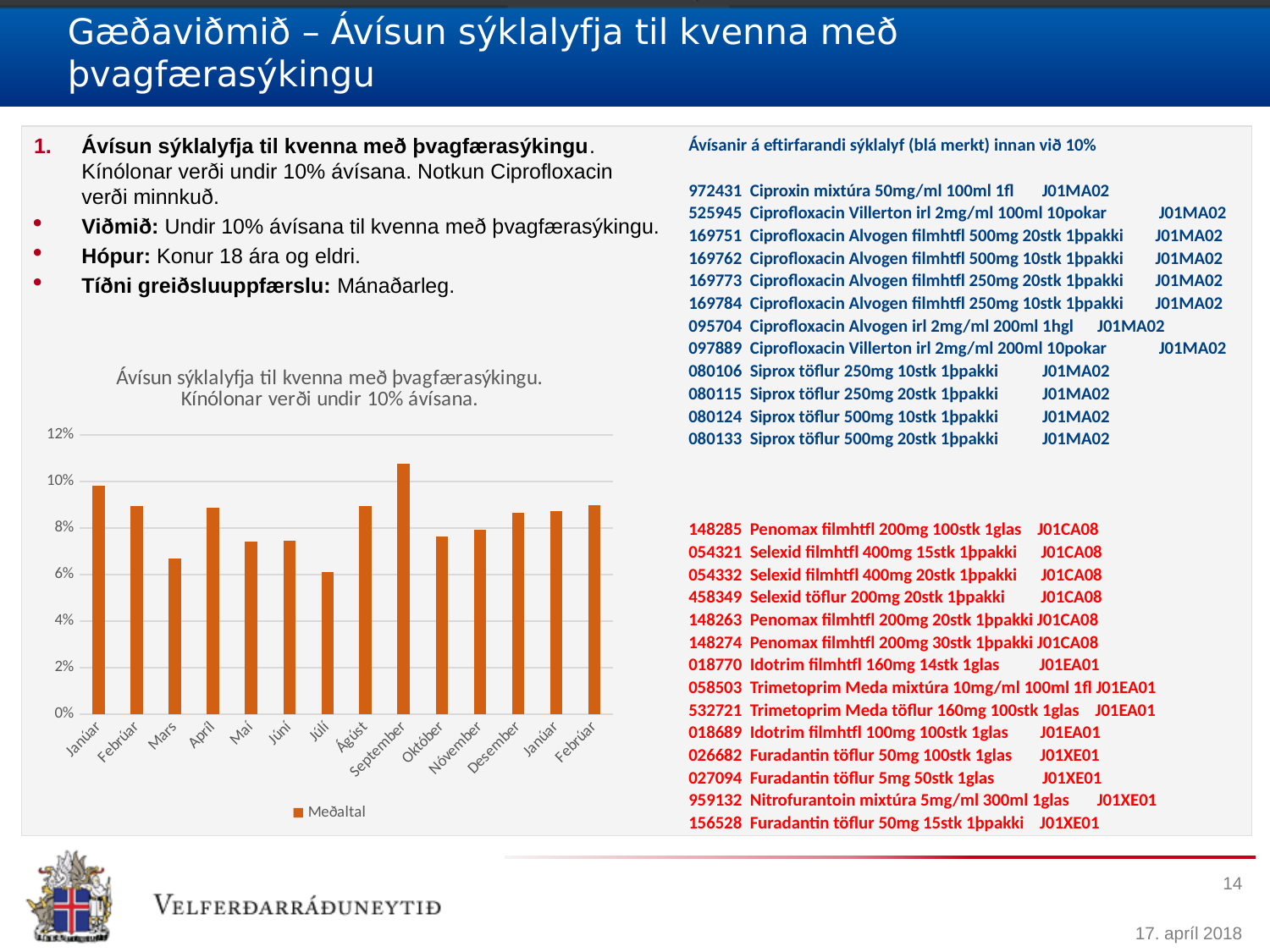

# Gæðaviðmið – Ávísun sýklalyfja til kvenna með þvagfærasýkingu
Ávísun sýklalyfja til kvenna með þvagfærasýkingu. Kínólonar verði undir 10% ávísana. Notkun Ciprofloxacin verði minnkuð.
Viðmið: Undir 10% ávísana til kvenna með þvagfærasýkingu.
Hópur: Konur 18 ára og eldri.
Tíðni greiðsluuppfærslu: Mánaðarleg.

Ávísanir á eftirfarandi sýklalyf (blá merkt) innan við 10%

972431  Ciproxin mixtúra 50mg/ml 100ml 1fl       J01MA02
525945  Ciprofloxacin Villerton irl 2mg/ml 100ml 10pokar             J01MA02
169751  Ciprofloxacin Alvogen filmhtfl 500mg 20stk 1þpakki        J01MA02
169762  Ciprofloxacin Alvogen filmhtfl 500mg 10stk 1þpakki        J01MA02
169773  Ciprofloxacin Alvogen filmhtfl 250mg 20stk 1þpakki        J01MA02
169784  Ciprofloxacin Alvogen filmhtfl 250mg 10stk 1þpakki        J01MA02
095704  Ciprofloxacin Alvogen irl 2mg/ml 200ml 1hgl      J01MA02
097889  Ciprofloxacin Villerton irl 2mg/ml 200ml 10pokar             J01MA02
080106  Siprox töflur 250mg 10stk 1þpakki           J01MA02
080115  Siprox töflur 250mg 20stk 1þpakki           J01MA02
080124  Siprox töflur 500mg 10stk 1þpakki           J01MA02
080133  Siprox töflur 500mg 20stk 1þpakki           J01MA02

148285  Penomax filmhtfl 200mg 100stk 1glas    J01CA08
054321  Selexid filmhtfl 400mg 15stk 1þpakki      J01CA08
054332  Selexid filmhtfl 400mg 20stk 1þpakki      J01CA08
458349  Selexid töflur 200mg 20stk 1þpakki         J01CA08
148263  Penomax filmhtfl 200mg 20stk 1þpakki J01CA08
148274  Penomax filmhtfl 200mg 30stk 1þpakki J01CA08
018770  Idotrim filmhtfl 160mg 14stk 1glas          J01EA01
058503  Trimetoprim Meda mixtúra 10mg/ml 100ml 1fl J01EA01
532721  Trimetoprim Meda töflur 160mg 100stk 1glas    J01EA01
018689  Idotrim filmhtfl 100mg 100stk 1glas        J01EA01
026682  Furadantin töflur 50mg 100stk 1glas       J01XE01
027094  Furadantin töflur 5mg 50stk 1glas            J01XE01
959132  Nitrofurantoin mixtúra 5mg/ml 300ml 1glas       J01XE01
156528  Furadantin töflur 50mg 15stk 1þpakki    J01XE01

[unsupported chart]

14
17. apríl 2018